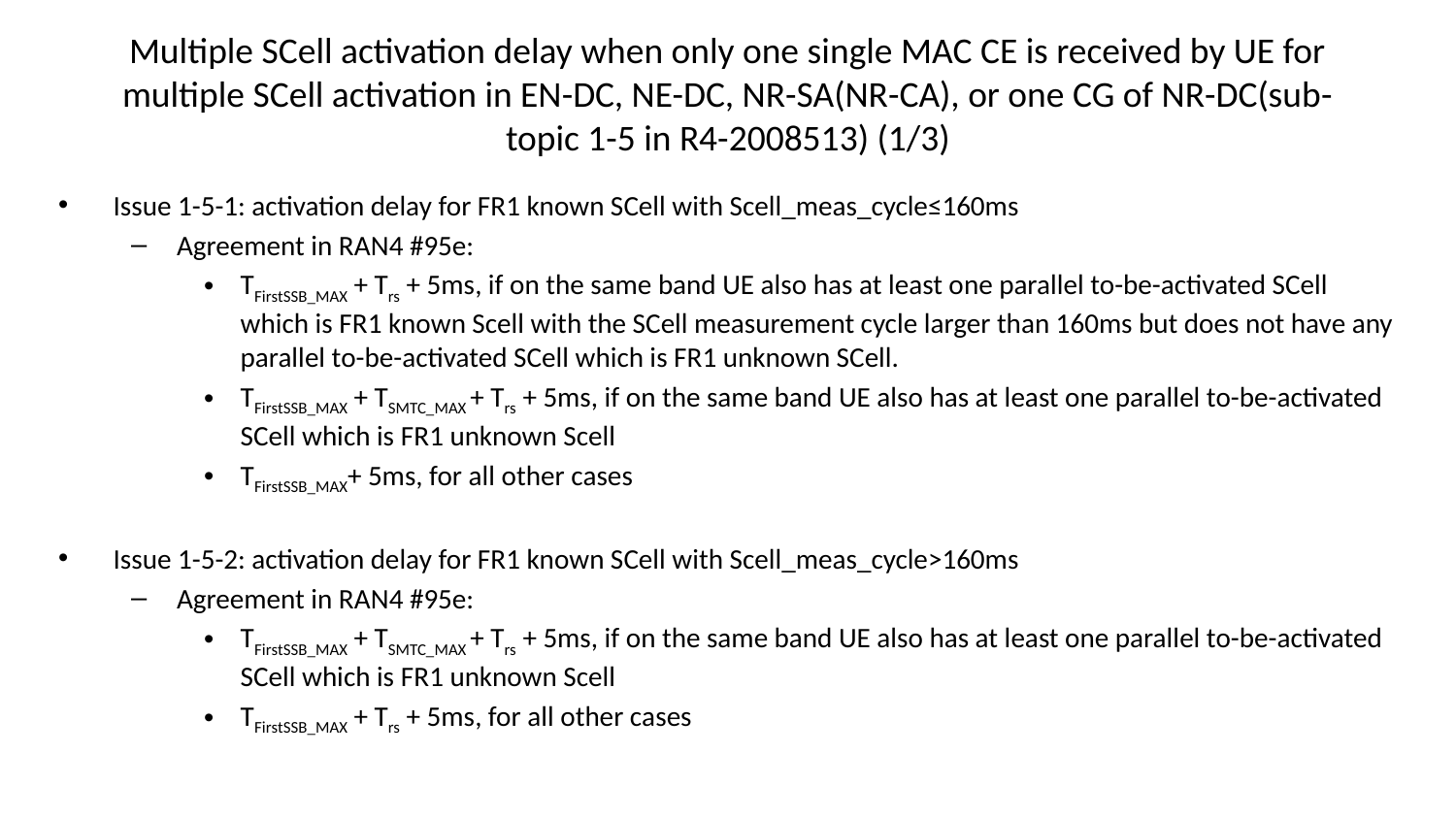

# Multiple SCell activation delay when only one single MAC CE is received by UE for multiple SCell activation in EN-DC, NE-DC, NR-SA(NR-CA), or one CG of NR-DC(sub-topic 1-5 in R4-2008513) (1/3)
Issue 1-5-1: activation delay for FR1 known SCell with Scell_meas_cycle≤160ms
Agreement in RAN4 #95e:
TFirstSSB_MAX + Trs + 5ms, if on the same band UE also has at least one parallel to-be-activated SCell which is FR1 known Scell with the SCell measurement cycle larger than 160ms but does not have any parallel to-be-activated SCell which is FR1 unknown SCell.
TFirstSSB_MAX + TSMTC_MAX + Trs + 5ms, if on the same band UE also has at least one parallel to-be-activated SCell which is FR1 unknown Scell
TFirstSSB_MAX+ 5ms, for all other cases

Issue 1-5-2: activation delay for FR1 known SCell with Scell_meas_cycle>160ms
Agreement in RAN4 #95e:
TFirstSSB_MAX + TSMTC_MAX + Trs + 5ms, if on the same band UE also has at least one parallel to-be-activated SCell which is FR1 unknown Scell
TFirstSSB_MAX + Trs + 5ms, for all other cases